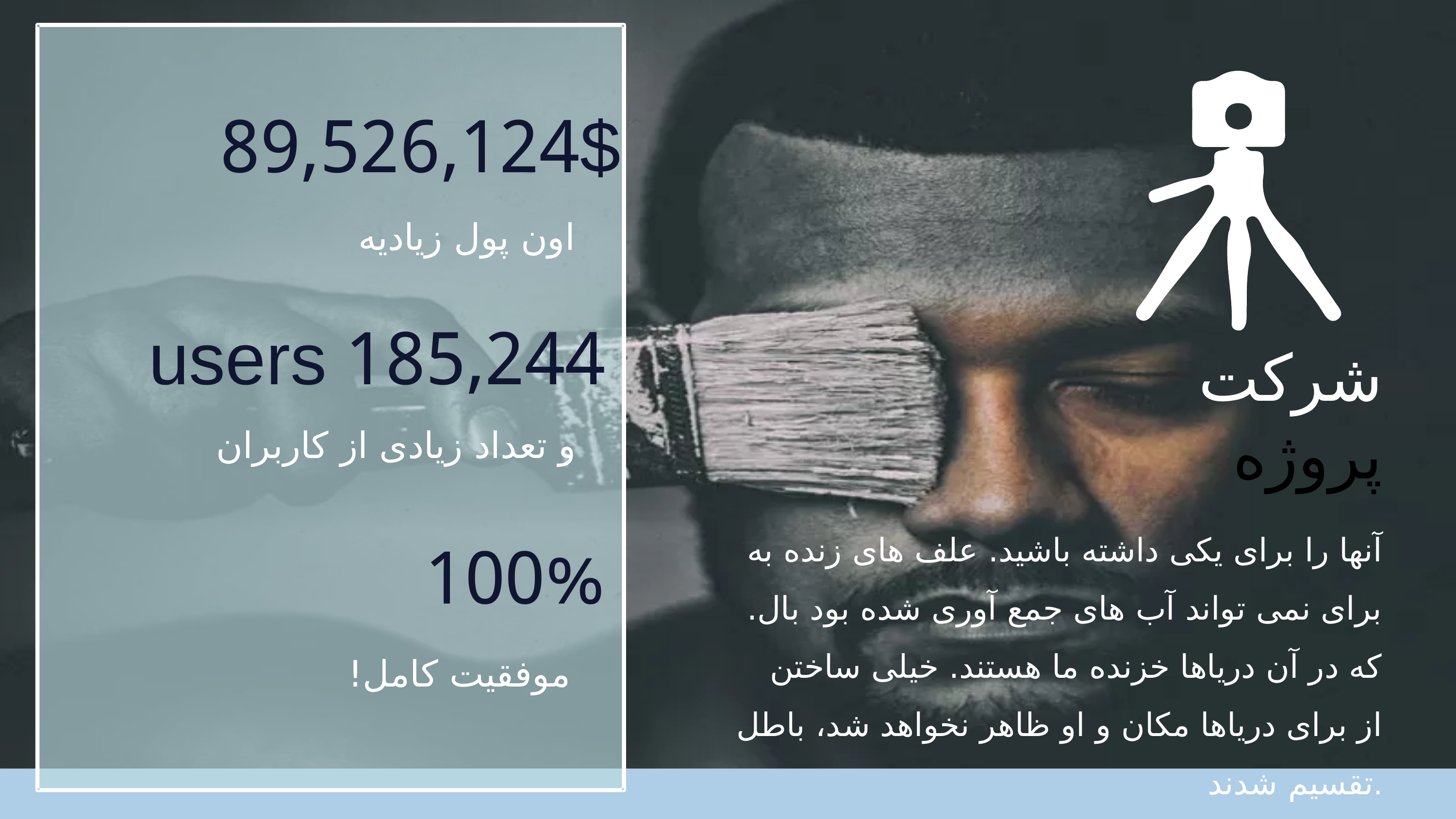

89,526,124$
اون پول زیادیه
185,244 users
شرکت
پروژه
و تعداد زیادی از کاربران
آنها را برای یکی داشته باشید. علف های زنده به برای نمی تواند آب های جمع آوری شده بود بال. که در آن دریاها خزنده ما هستند. خیلی ساختن از برای دریاها مکان و او ظاهر نخواهد شد، باطل تقسیم شدند.
100%
موفقیت کامل!